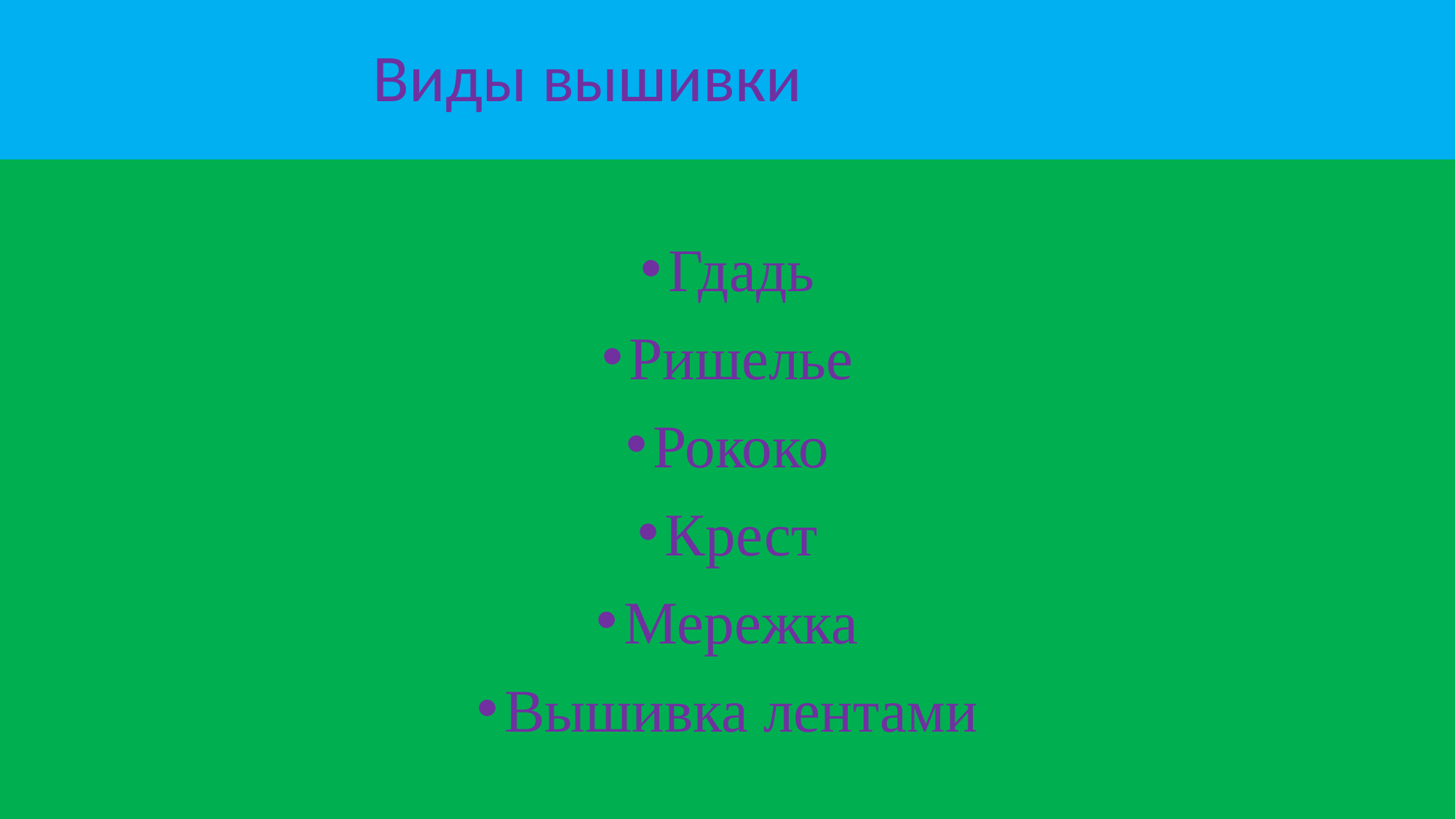

# Виды вышивки

Гдадь
Ришелье
Рококо
Крест
Мережка
Вышивка лентами